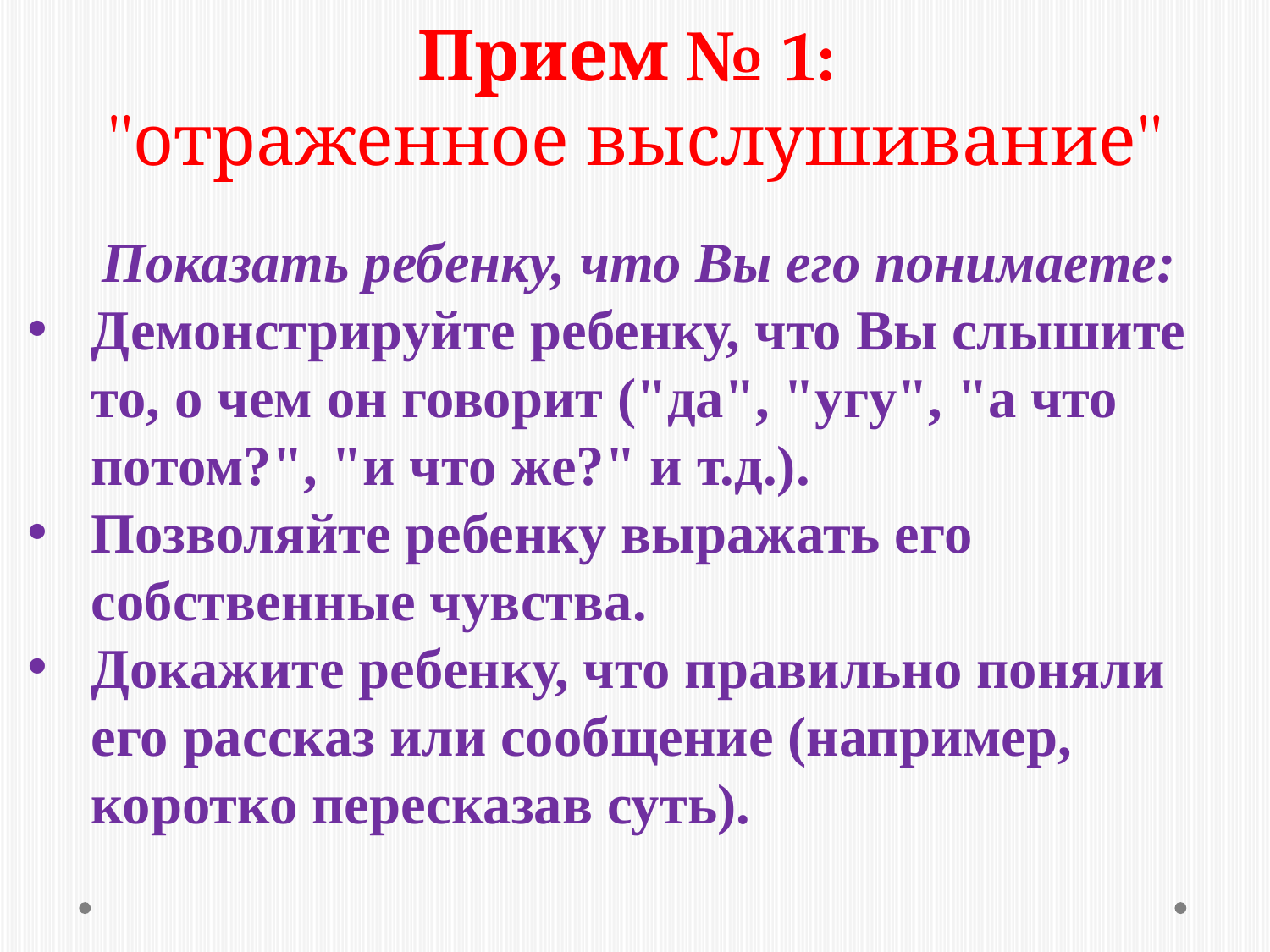

# Прием № 1: "отраженное выслушивание"
Показать ребенку, что Вы его понимаете:
Демонстрируйте ребенку, что Вы слышите то, о чем он говорит ("да", "угу", "а что потом?", "и что же?" и т.д.).
Позволяйте ребенку выражать его собственные чувства.
Докажите ребенку, что правильно поняли его рассказ или сообщение (например, коротко пересказав суть).